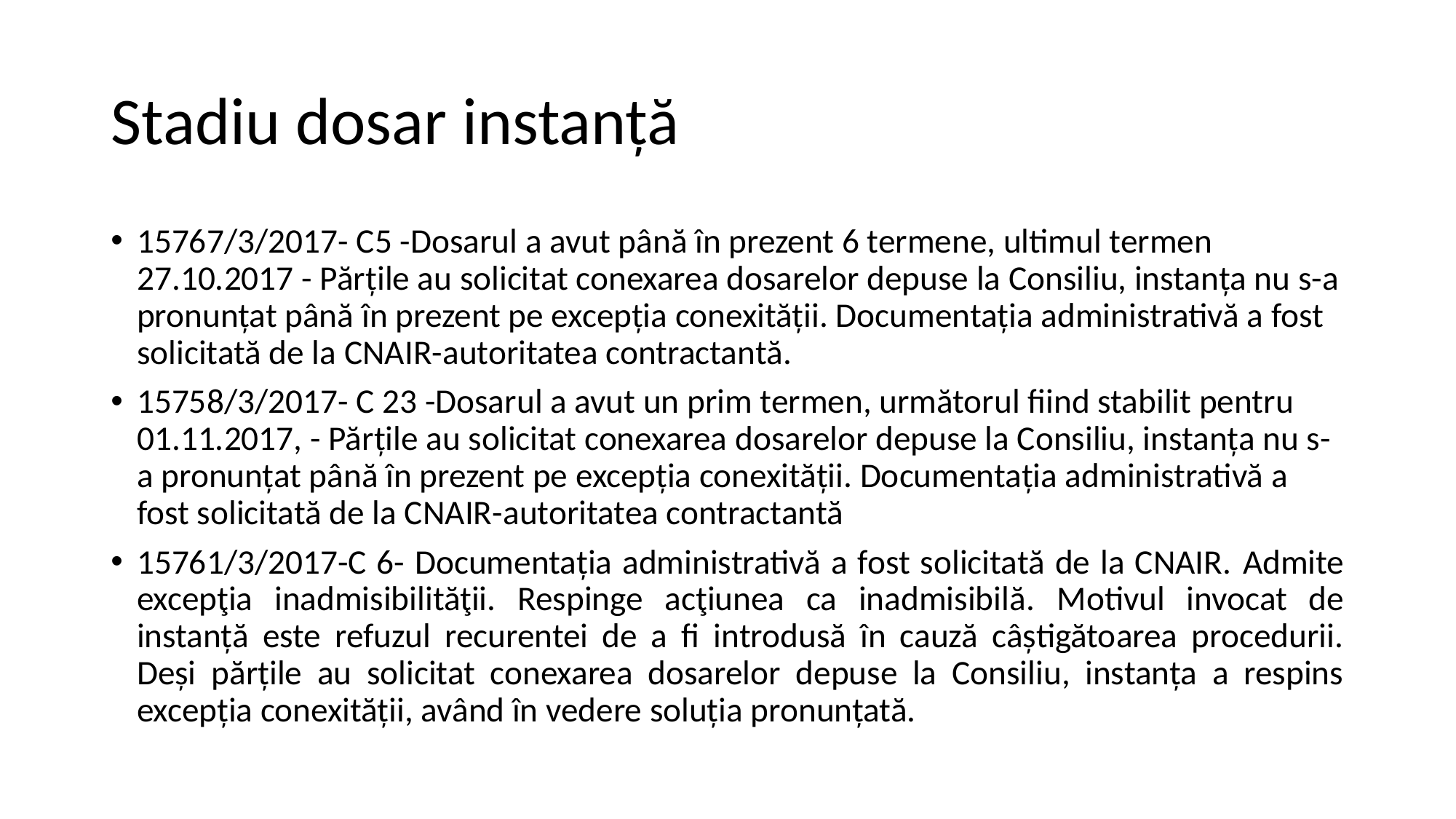

# Stadiu dosar instanță
15767/3/2017- C5 -Dosarul a avut până în prezent 6 termene, ultimul termen 27.10.2017 - Părțile au solicitat conexarea dosarelor depuse la Consiliu, instanța nu s-a pronunțat până în prezent pe excepția conexității. Documentația administrativă a fost solicitată de la CNAIR-autoritatea contractantă.
15758/3/2017- C 23 -Dosarul a avut un prim termen, următorul fiind stabilit pentru 01.11.2017, - Părțile au solicitat conexarea dosarelor depuse la Consiliu, instanța nu s-a pronunțat până în prezent pe excepția conexității. Documentația administrativă a fost solicitată de la CNAIR-autoritatea contractantă
15761/3/2017-C 6- Documentația administrativă a fost solicitată de la CNAIR. Admite excepţia inadmisibilităţii. Respinge acţiunea ca inadmisibilă. Motivul invocat de instanță este refuzul recurentei de a fi introdusă în cauză câștigătoarea procedurii. Deși părțile au solicitat conexarea dosarelor depuse la Consiliu, instanța a respins excepția conexității, având în vedere soluția pronunțată.